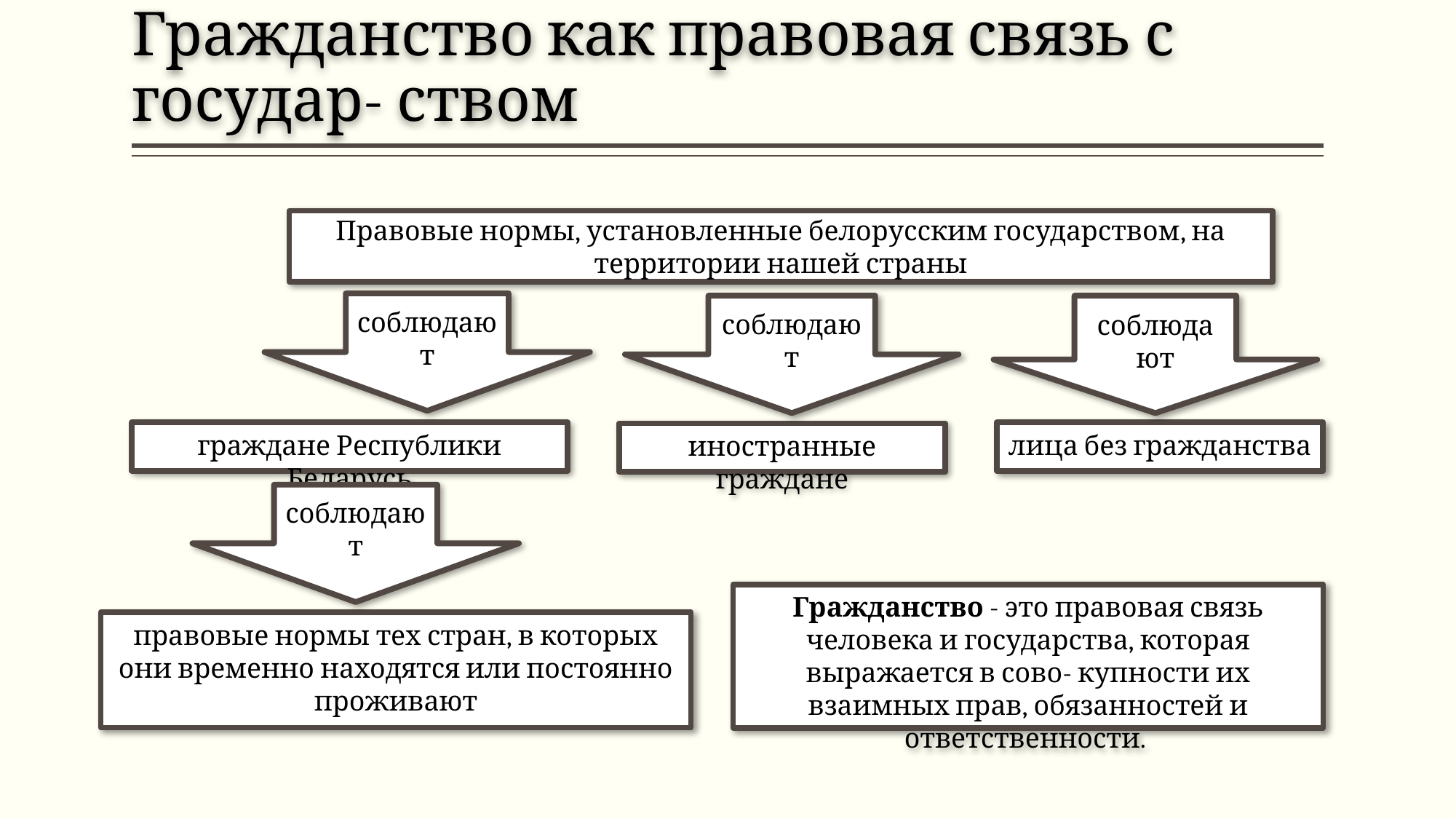

# Гражданство как правовая связь с государ- ством
Правовые нормы, установленные белорусским государством, на территории нашей страны
соблюдают
соблюдают
соблюдают
граждане Республики Беларусь
лица без гражданства
иностранные граждане
соблюдают
Гражданство - это правовая связь человека и государства, которая выражается в сово- купности их взаимных прав, обязанностей и ответственности.
правовые нормы тех стран, в которых они временно находятся или постоянно проживают